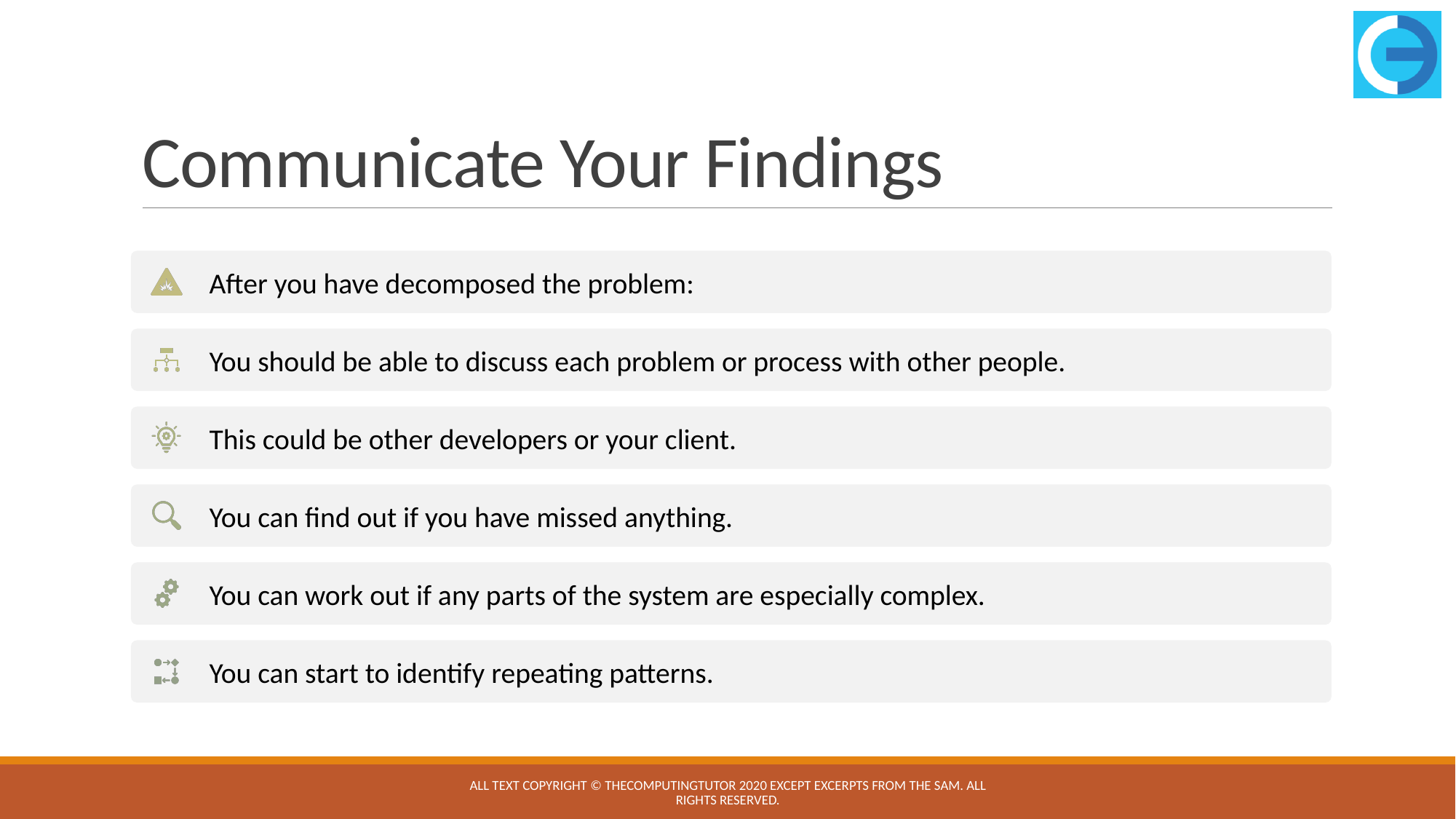

# Communicate Your Findings
After you have decomposed the problem:
You should be able to discuss each problem or process with other people.
This could be other developers or your client.
You can find out if you have missed anything.
You can work out if any parts of the system are especially complex.
You can start to identify repeating patterns.
All text copyright © TheComputingTutor 2020 except excerpts from the SAM. All rights Reserved.